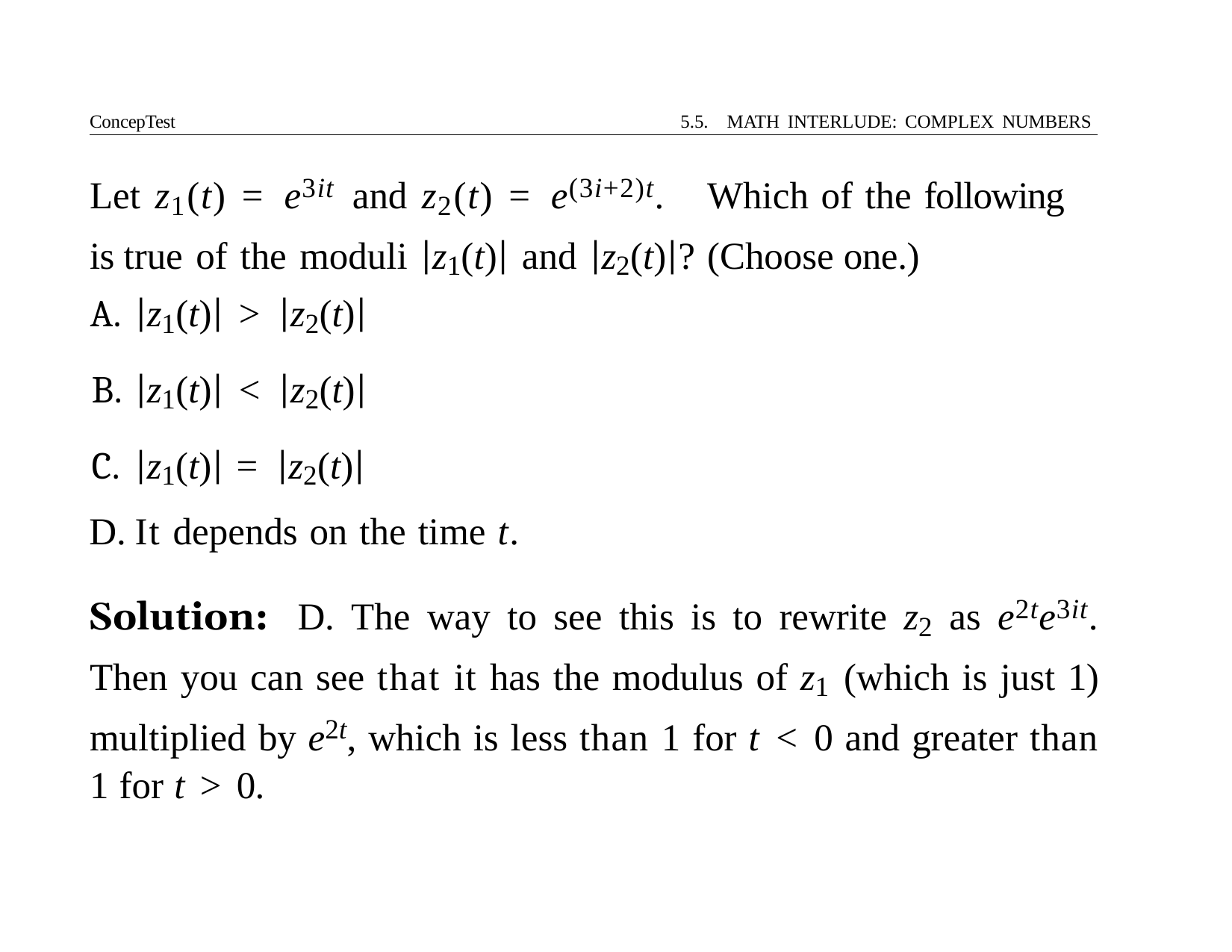

ConcepTest	5.5.  MATH INTERLUDE: COMPLEX NUMBERS

# Let z1(t) = e3it and z2(t) = e(3i+2)t.		Which of the following is true of the moduli |z1(t)| and |z2(t)|?	(Choose one.)
|z1(t)| > |z2(t)|
|z1(t)| < |z2(t)|
|z1(t)| = |z2(t)|
It depends on the time t.
Solution:  D. The way to see this is to rewrite z2  as e2te3it. Then you can see that it has the modulus of z1 (which is just 1) multiplied by e2t, which is less than 1 for t < 0 and greater than 1 for t > 0.